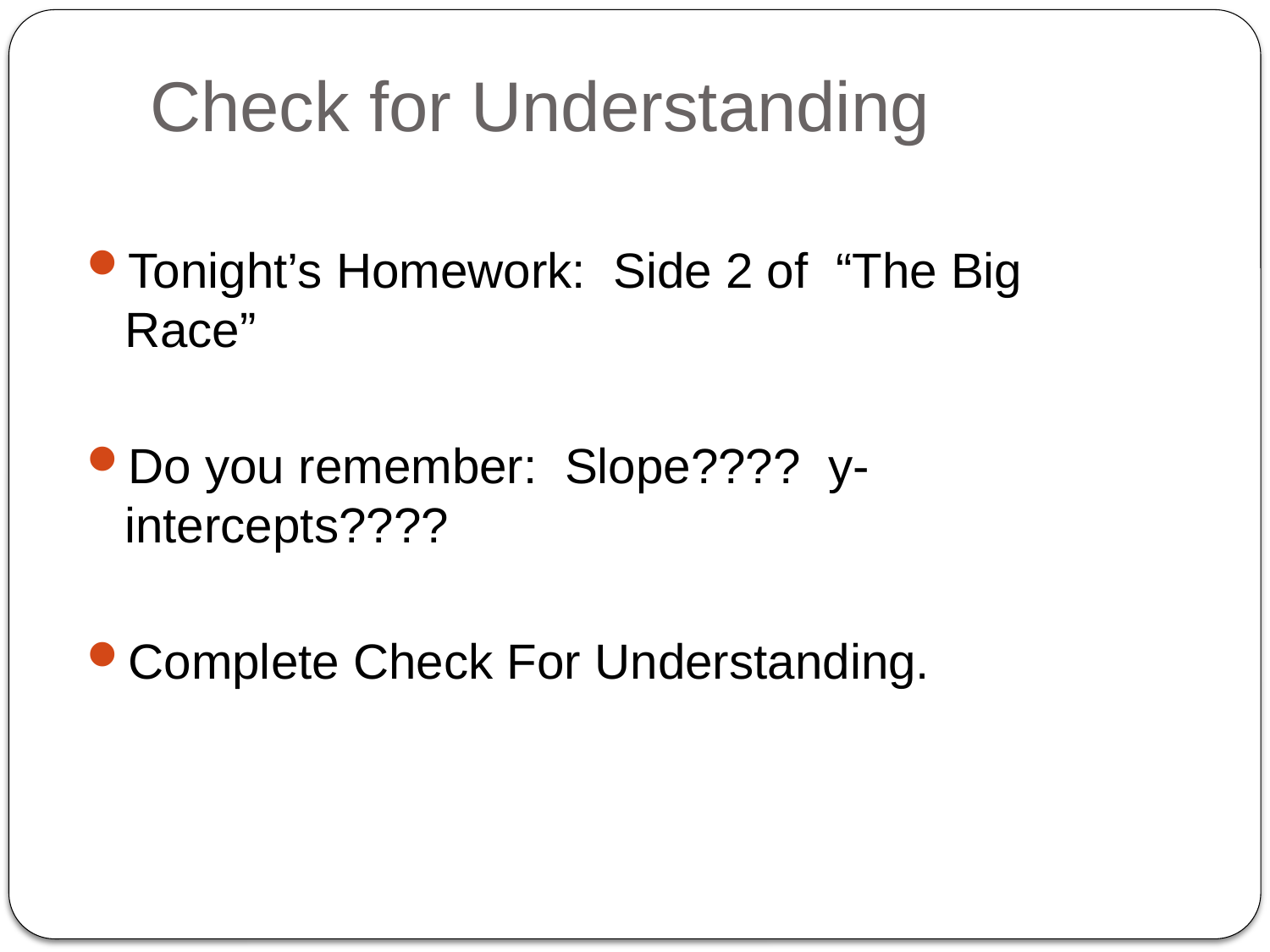

# Check for Understanding
Tonight’s Homework:  Side 2 of  “The Big Race”

Do you remember:  Slope????  y-intercepts????

Complete Check For Understanding.